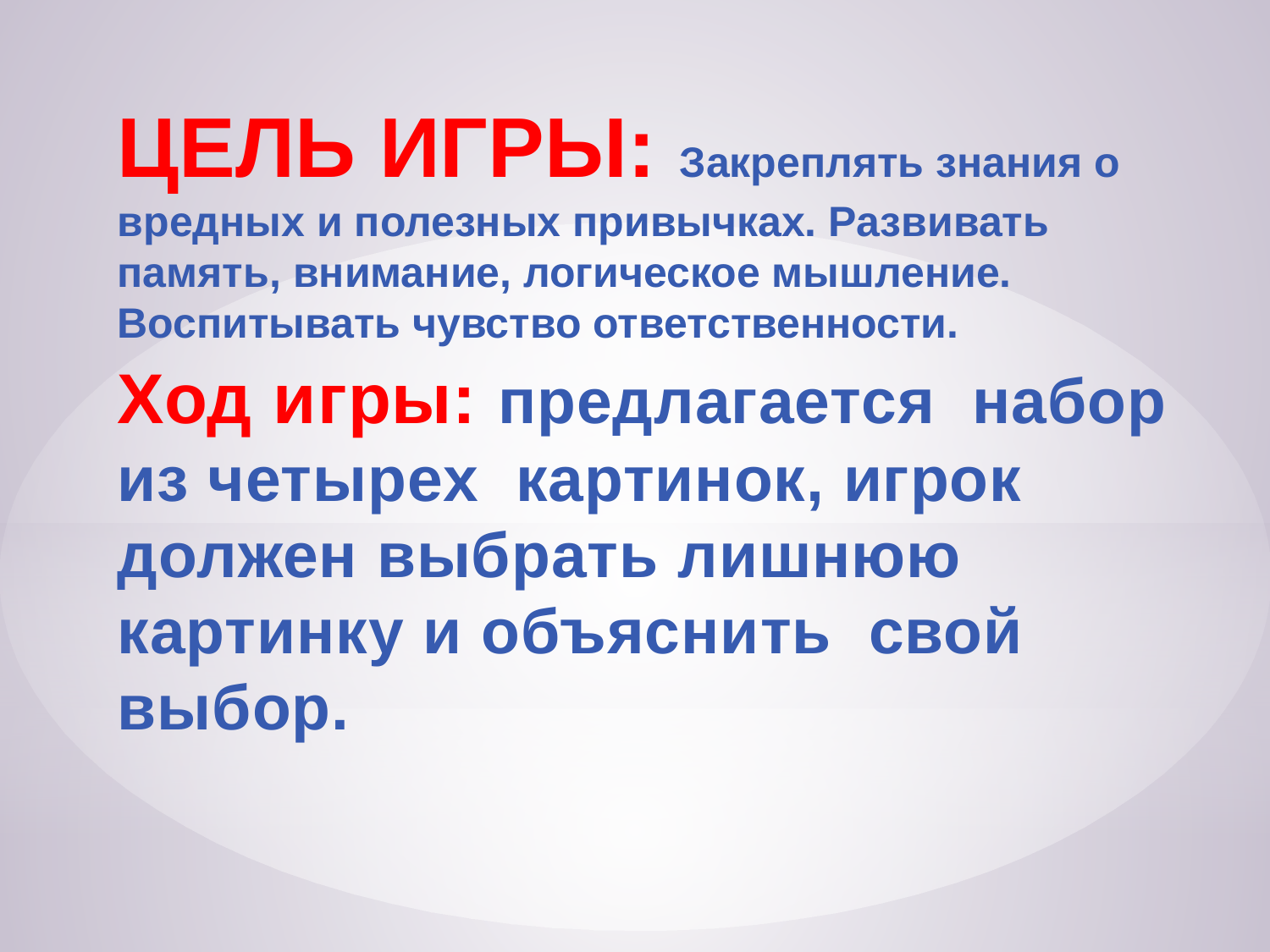

Цель игры: Закреплять знания о вредных и полезных привычках. Развивать память, внимание, логическое мышление. Воспитывать чувство ответственности.
Ход игры: предлагается  набор из четырех  картинок, игрок  должен выбрать лишнюю картинку и объяснить  свой выбор.